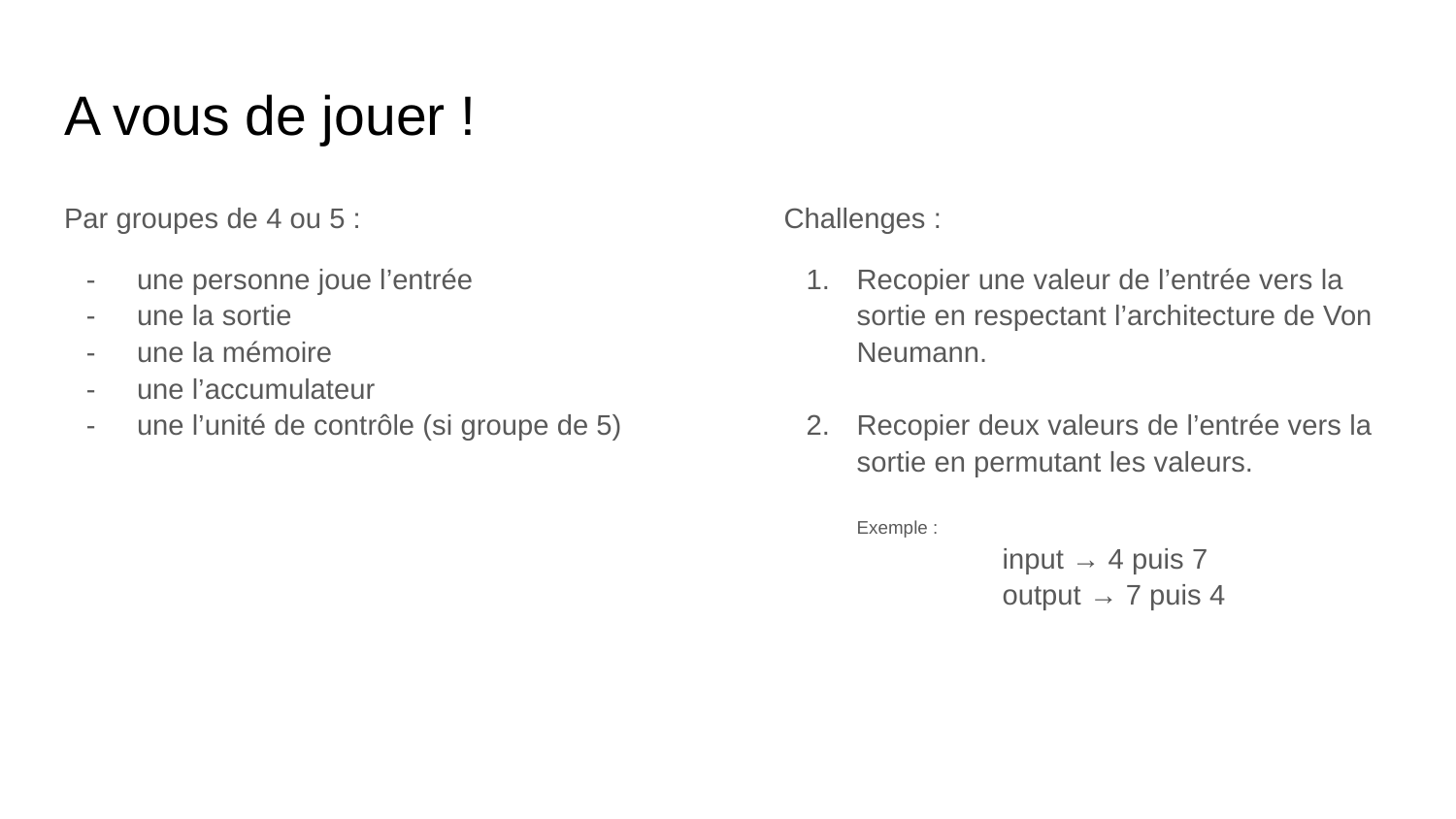

# A vous de jouer !
Par groupes de 4 ou 5 :
une personne joue l’entrée
une la sortie
une la mémoire
une l’accumulateur
une l’unité de contrôle (si groupe de 5)

Challenges :
Recopier une valeur de l’entrée vers la sortie en respectant l’architecture de Von Neumann.
Recopier deux valeurs de l’entrée vers la sortie en permutant les valeurs.
Exemple :
	input → 4 puis 7
	output → 7 puis 4